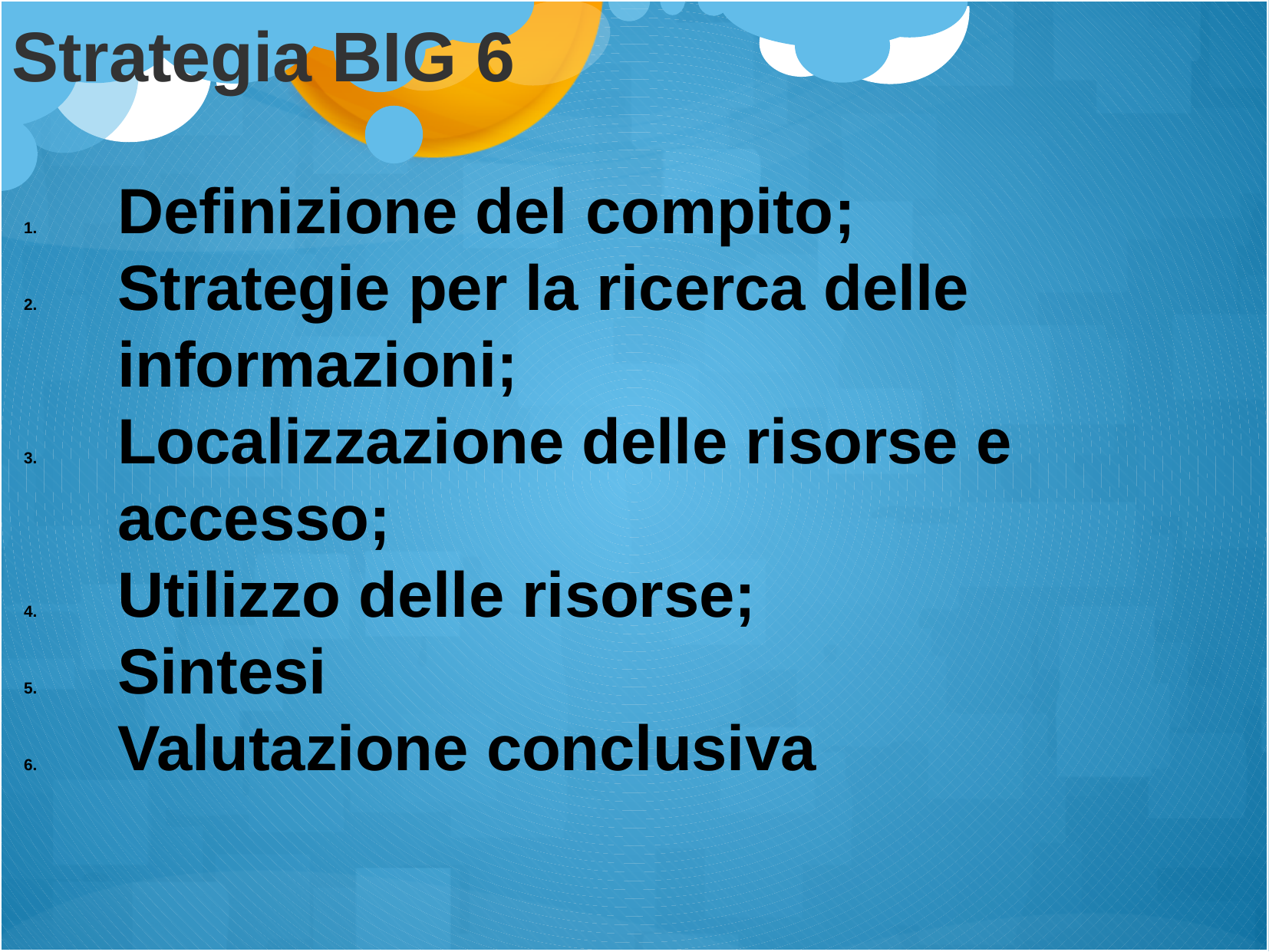

Strategia BIG 6
Definizione del compito;
Strategie per la ricerca delle informazioni;
Localizzazione delle risorse e accesso;
Utilizzo delle risorse;
Sintesi
Valutazione conclusiva